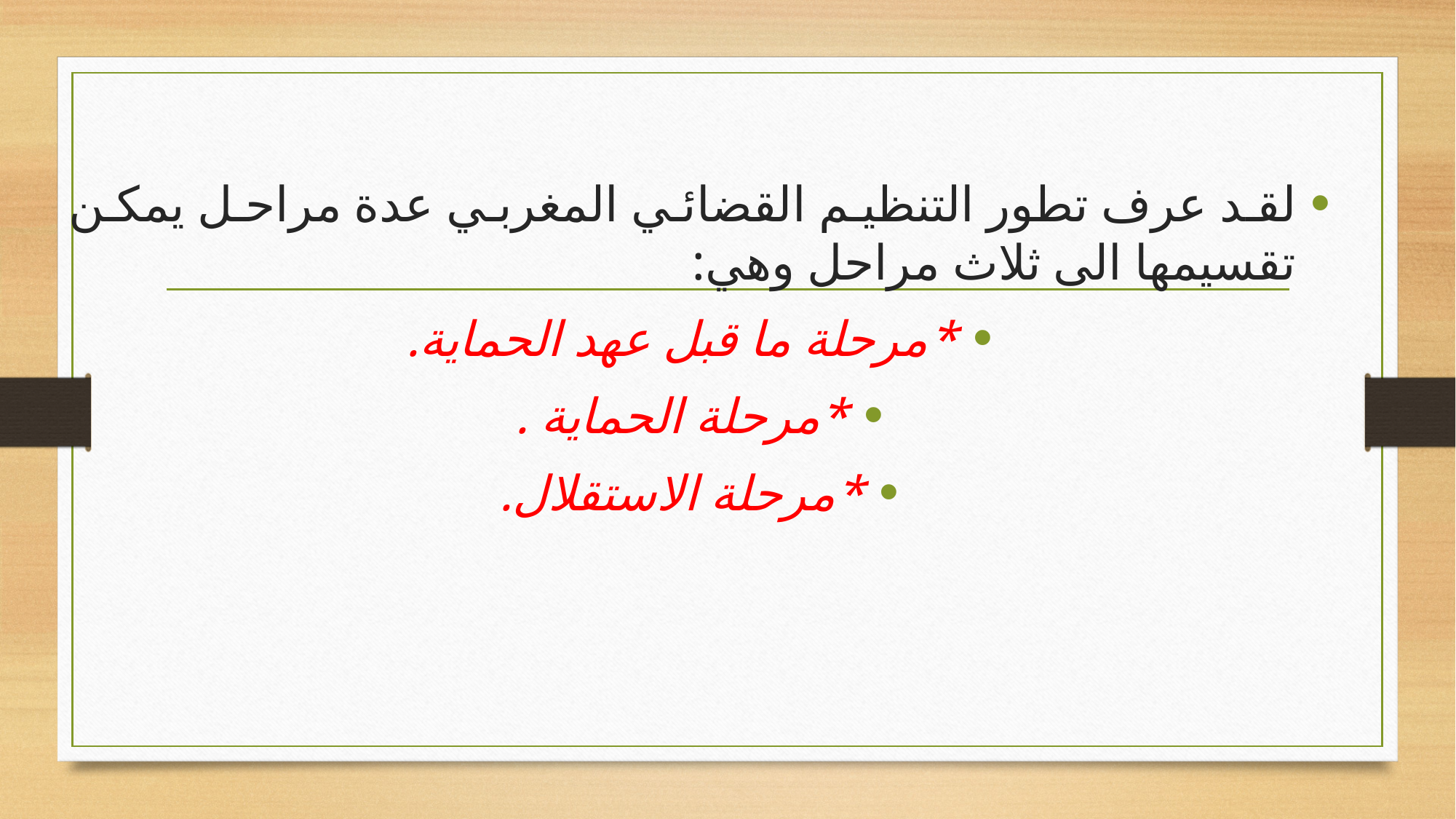

#

لقد عرف تطور التنظيم القضائي المغربي عدة مراحل يمكن تقسيمها الى ثلاث مراحل وهي:
*مرحلة ما قبل عهد الحماية.
*مرحلة الحماية .
*مرحلة الاستقلال.